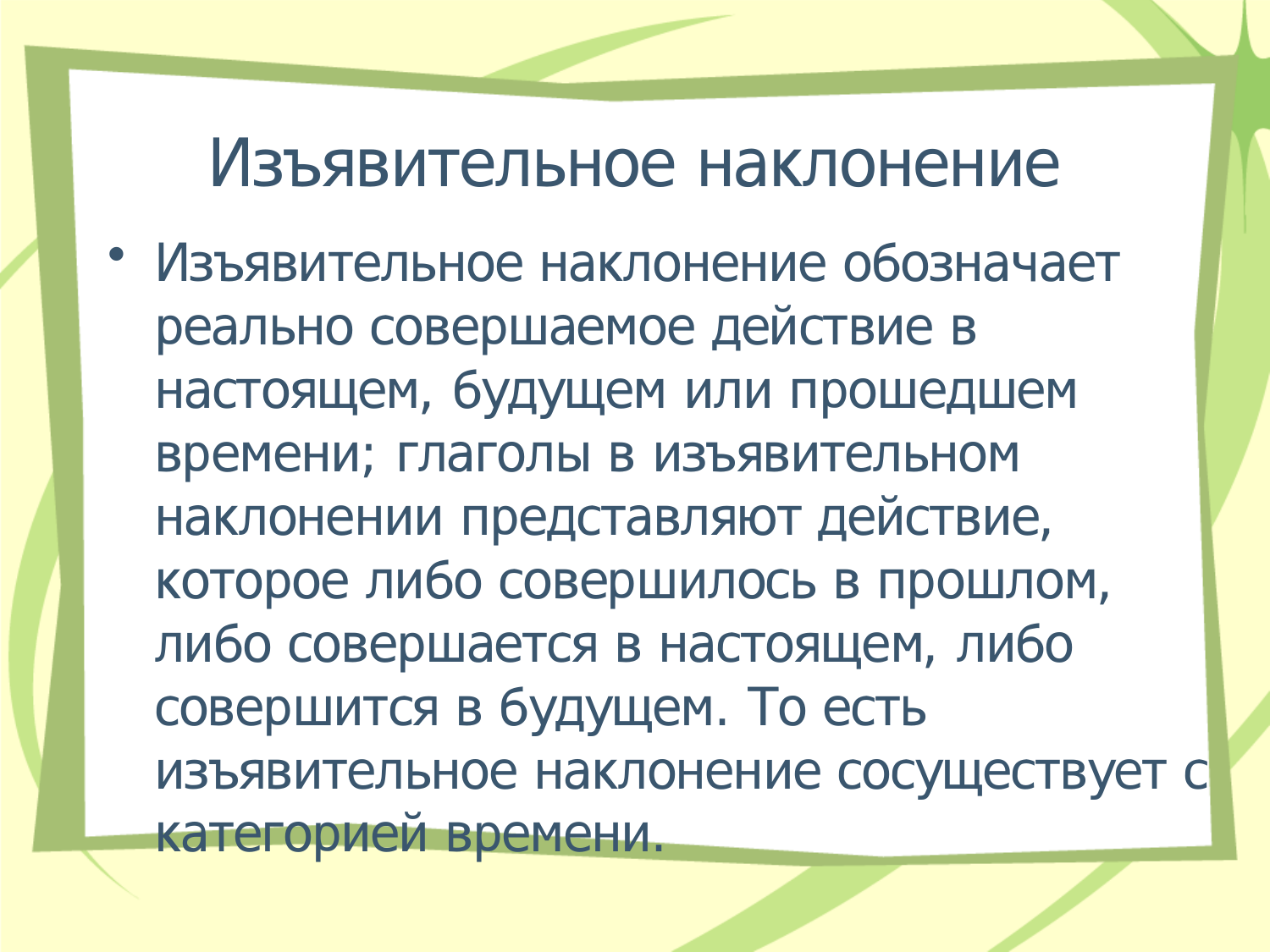

# Изъявительное наклонение
Изъявительное наклонение обозначает реально совершаемое действие в настоящем, будущем или прошедшем времени; глаголы в изъявительном наклонении представляют действие, которое либо совершилось в прошлом, либо совершается в настоящем, либо совершится в будущем. То есть изъявительное наклонение сосуществует с категорией времени.